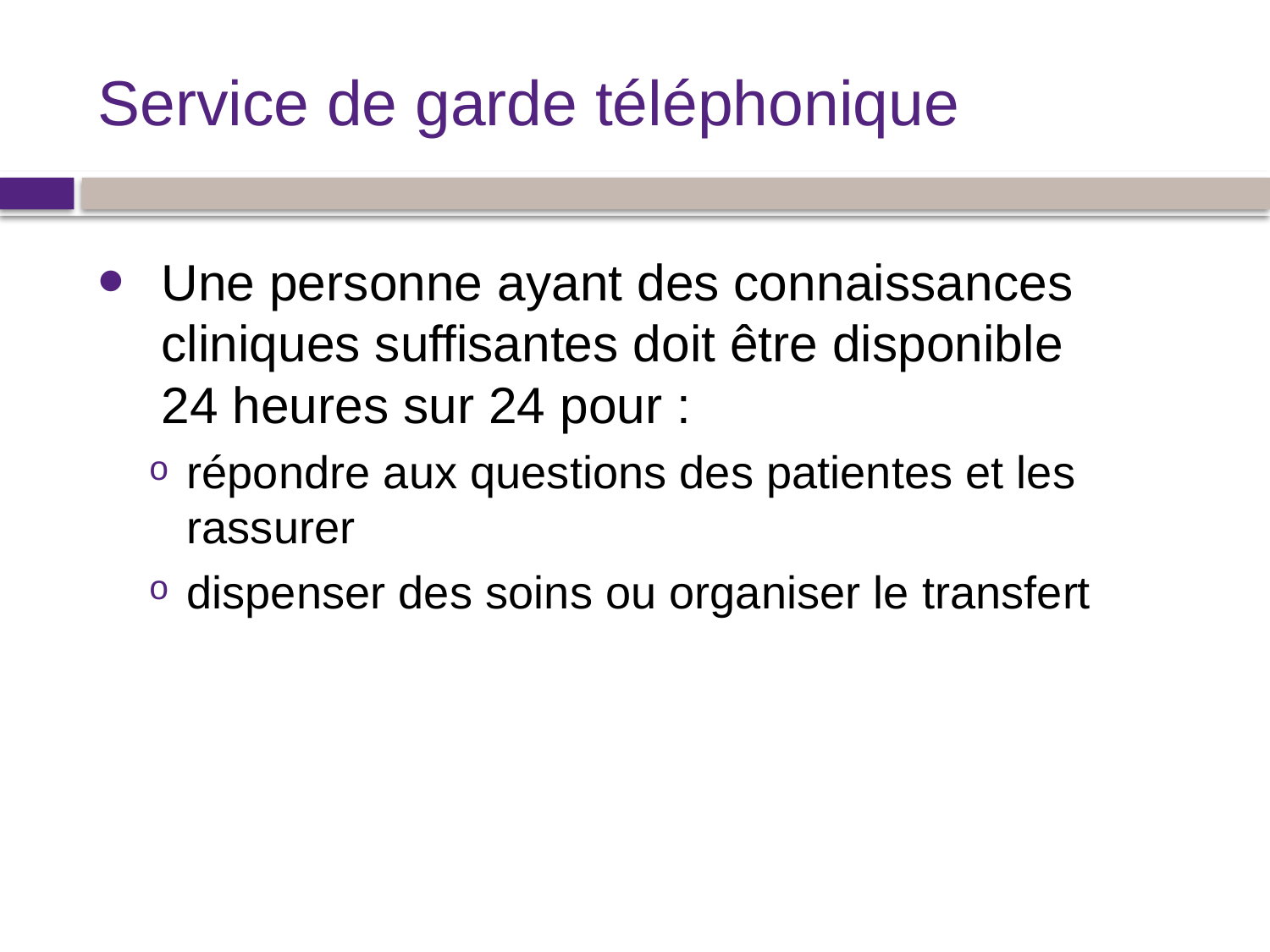

# Service de garde téléphonique
Une personne ayant des connaissances cliniques suffisantes doit être disponible 24 heures sur 24 pour :
répondre aux questions des patientes et les rassurer
dispenser des soins ou organiser le transfert